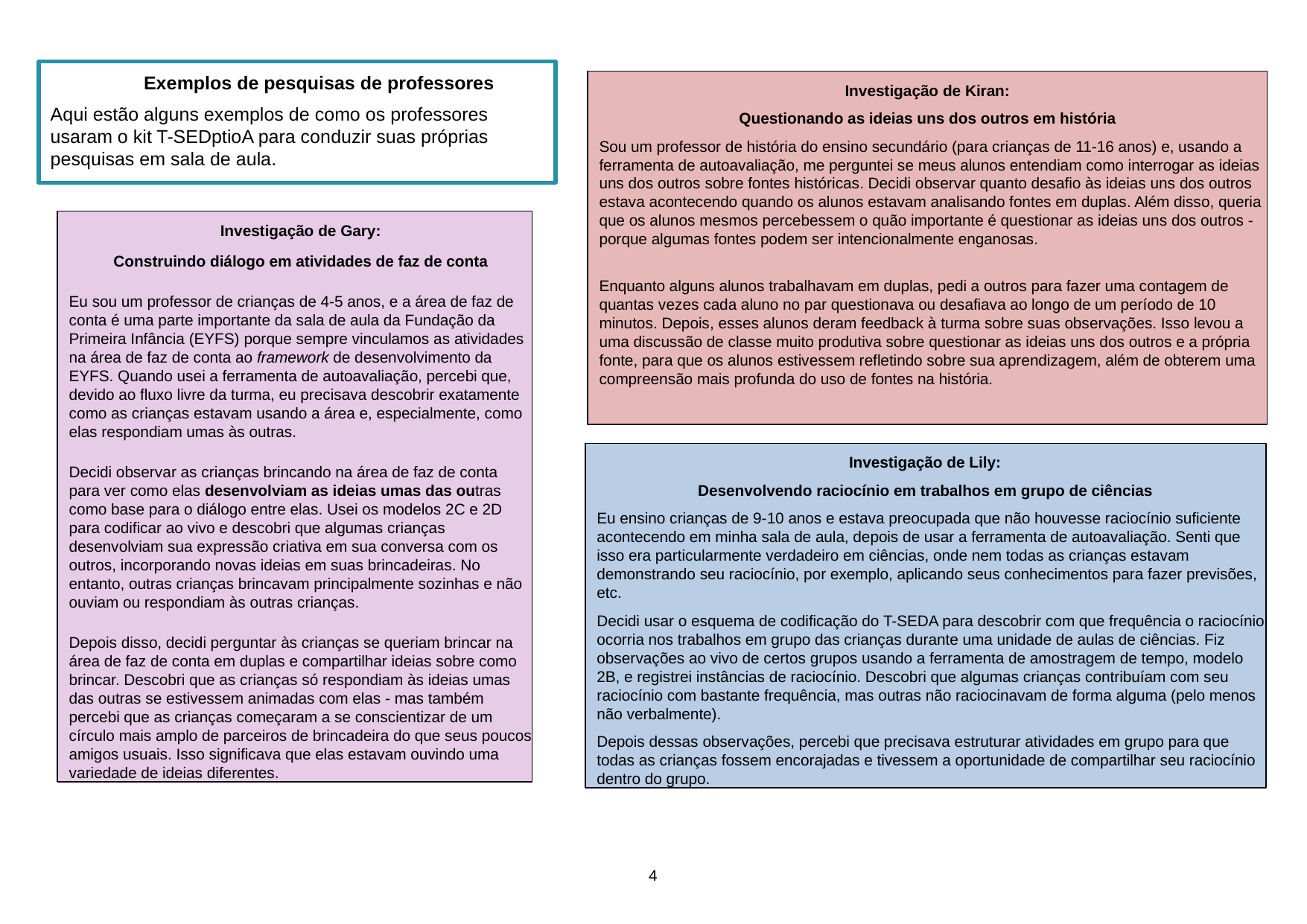

Exemplos de pesquisas de professores
Aqui estão alguns exemplos de como os professores usaram o kit T-SEDptioA para conduzir suas próprias pesquisas em sala de aula.
Investigação de Kiran:
Questionando as ideias uns dos outros em história
Sou um professor de história do ensino secundário (para crianças de 11-16 anos) e, usando a ferramenta de autoavaliação, me perguntei se meus alunos entendiam como interrogar as ideias uns dos outros sobre fontes históricas. Decidi observar quanto desafio às ideias uns dos outros estava acontecendo quando os alunos estavam analisando fontes em duplas. Além disso, queria que os alunos mesmos percebessem o quão importante é questionar as ideias uns dos outros - porque algumas fontes podem ser intencionalmente enganosas.

Enquanto alguns alunos trabalhavam em duplas, pedi a outros para fazer uma contagem de quantas vezes cada aluno no par questionava ou desafiava ao longo de um período de 10 minutos. Depois, esses alunos deram feedback à turma sobre suas observações. Isso levou a uma discussão de classe muito produtiva sobre questionar as ideias uns dos outros e a própria fonte, para que os alunos estivessem refletindo sobre sua aprendizagem, além de obterem uma compreensão mais profunda do uso de fontes na história.
Investigação de Gary:
Construindo diálogo em atividades de faz de conta
Eu sou um professor de crianças de 4-5 anos, e a área de faz de conta é uma parte importante da sala de aula da Fundação da Primeira Infância (EYFS) porque sempre vinculamos as atividades na área de faz de conta ao framework de desenvolvimento da EYFS. Quando usei a ferramenta de autoavaliação, percebi que, devido ao fluxo livre da turma, eu precisava descobrir exatamente como as crianças estavam usando a área e, especialmente, como elas respondiam umas às outras.
Decidi observar as crianças brincando na área de faz de conta para ver como elas desenvolviam as ideias umas das outras como base para o diálogo entre elas. Usei os modelos 2C e 2D para codificar ao vivo e descobri que algumas crianças desenvolviam sua expressão criativa em sua conversa com os outros, incorporando novas ideias em suas brincadeiras. No entanto, outras crianças brincavam principalmente sozinhas e não ouviam ou respondiam às outras crianças.
Depois disso, decidi perguntar às crianças se queriam brincar na área de faz de conta em duplas e compartilhar ideias sobre como brincar. Descobri que as crianças só respondiam às ideias umas das outras se estivessem animadas com elas - mas também percebi que as crianças começaram a se conscientizar de um círculo mais amplo de parceiros de brincadeira do que seus poucos amigos usuais. Isso significava que elas estavam ouvindo uma variedade de ideias diferentes.
Investigação de Lily:
Desenvolvendo raciocínio em trabalhos em grupo de ciências
Eu ensino crianças de 9-10 anos e estava preocupada que não houvesse raciocínio suficiente acontecendo em minha sala de aula, depois de usar a ferramenta de autoavaliação. Senti que isso era particularmente verdadeiro em ciências, onde nem todas as crianças estavam demonstrando seu raciocínio, por exemplo, aplicando seus conhecimentos para fazer previsões, etc.
Decidi usar o esquema de codificação do T-SEDA para descobrir com que frequência o raciocínio ocorria nos trabalhos em grupo das crianças durante uma unidade de aulas de ciências. Fiz observações ao vivo de certos grupos usando a ferramenta de amostragem de tempo, modelo 2B, e registrei instâncias de raciocínio. Descobri que algumas crianças contribuíam com seu raciocínio com bastante frequência, mas outras não raciocinavam de forma alguma (pelo menos não verbalmente).
Depois dessas observações, percebi que precisava estruturar atividades em grupo para que todas as crianças fossem encorajadas e tivessem a oportunidade de compartilhar seu raciocínio dentro do grupo.
4